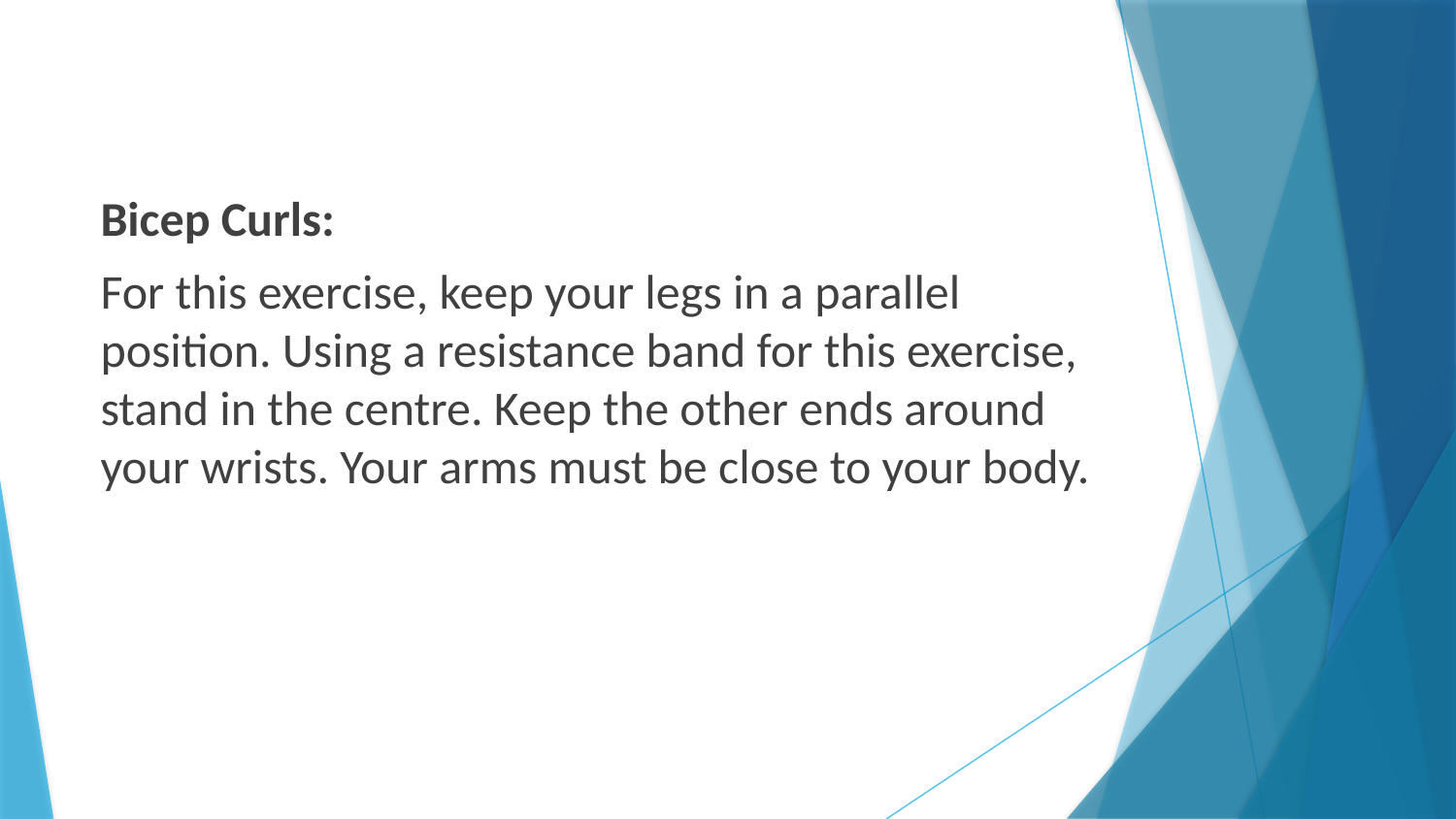

Bicep Curls:
For this exercise, keep your legs in a parallel position. Using a resistance band for this exercise, stand in the centre. Keep the other ends around your wrists. Your arms must be close to your body.